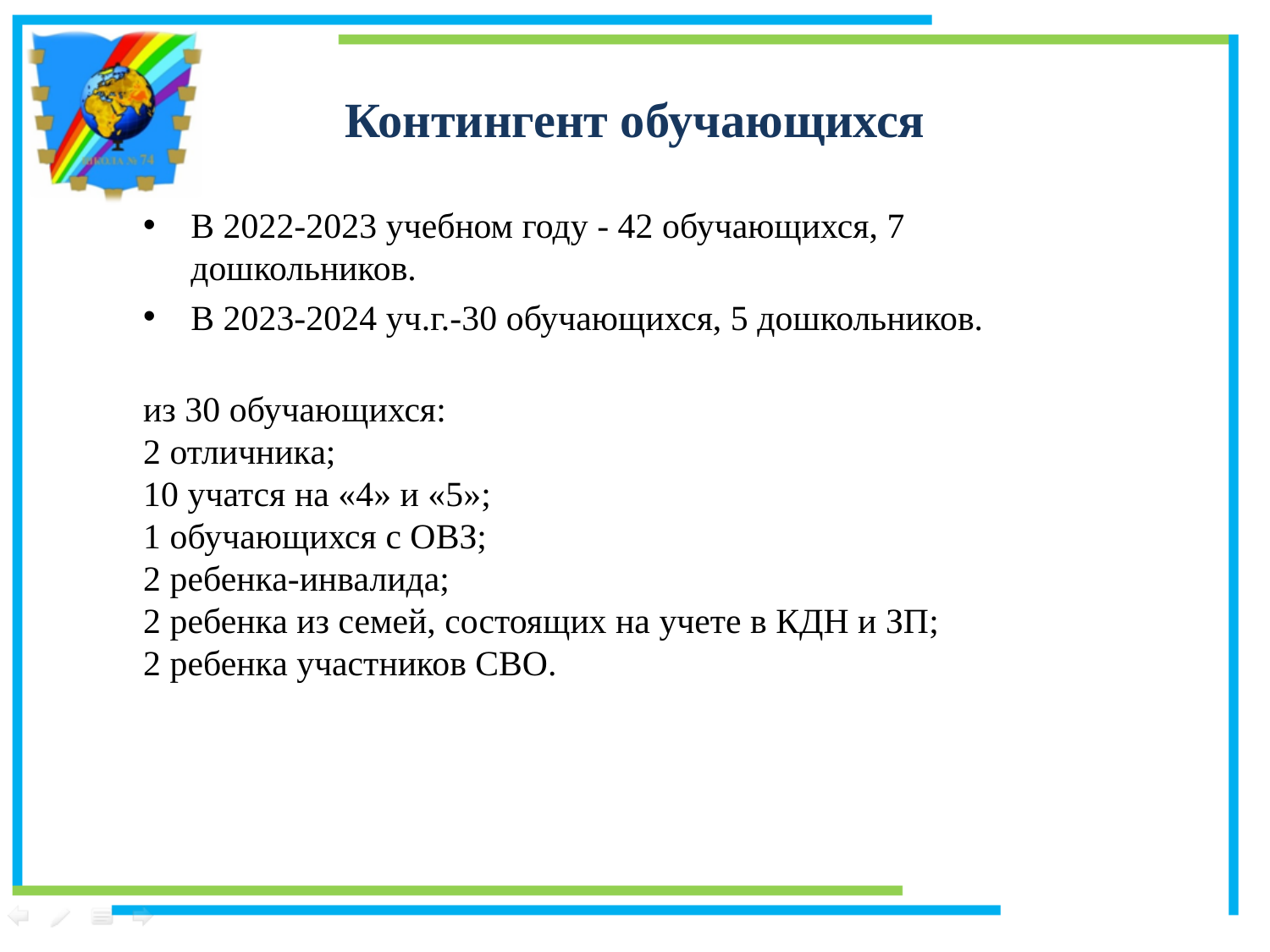

# Контингент обучающихся
В 2022-2023 учебном году - 42 обучающихся, 7 дошкольников.
В 2023-2024 уч.г.-30 обучающихся, 5 дошкольников.

из 30 обучающихся:
2 отличника;
10 учатся на «4» и «5»;
1 обучающихся с ОВЗ;
2 ребенка-инвалида;
2 ребенка из семей, состоящих на учете в КДН и ЗП;
2 ребенка участников СВО.